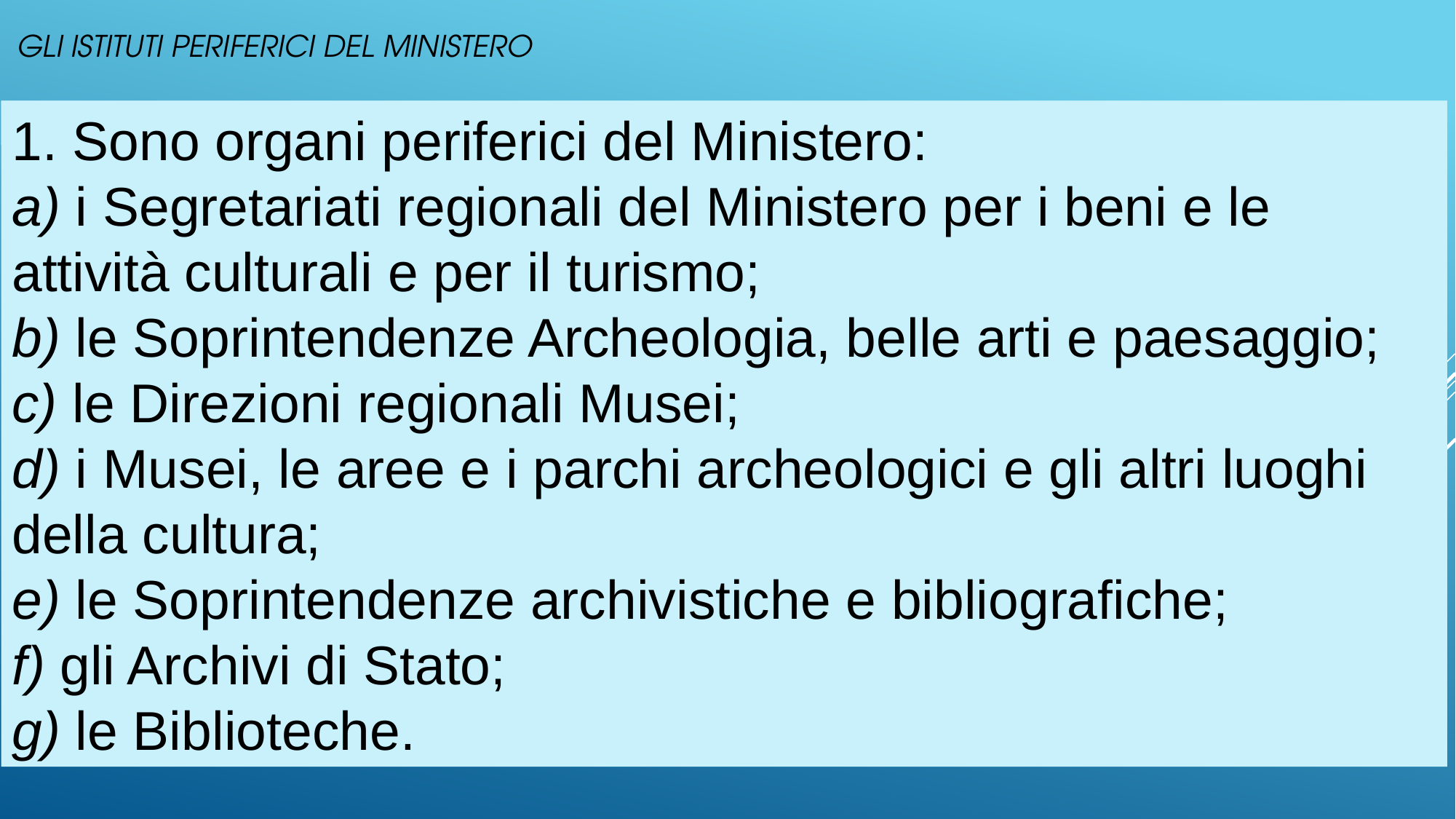

# GLI ISTITUTI PERIFERICI DEL MINISTERO

1. Sono organi periferici del Ministero:
a) i Segretariati regionali del Ministero per i beni e le attività culturali e per il turismo;
b) le Soprintendenze Archeologia, belle arti e paesaggio;
c) le Direzioni regionali Musei;
d) i Musei, le aree e i parchi archeologici e gli altri luoghi della cultura;
e) le Soprintendenze archivistiche e bibliografiche;
f) gli Archivi di Stato;
g) le Biblioteche.